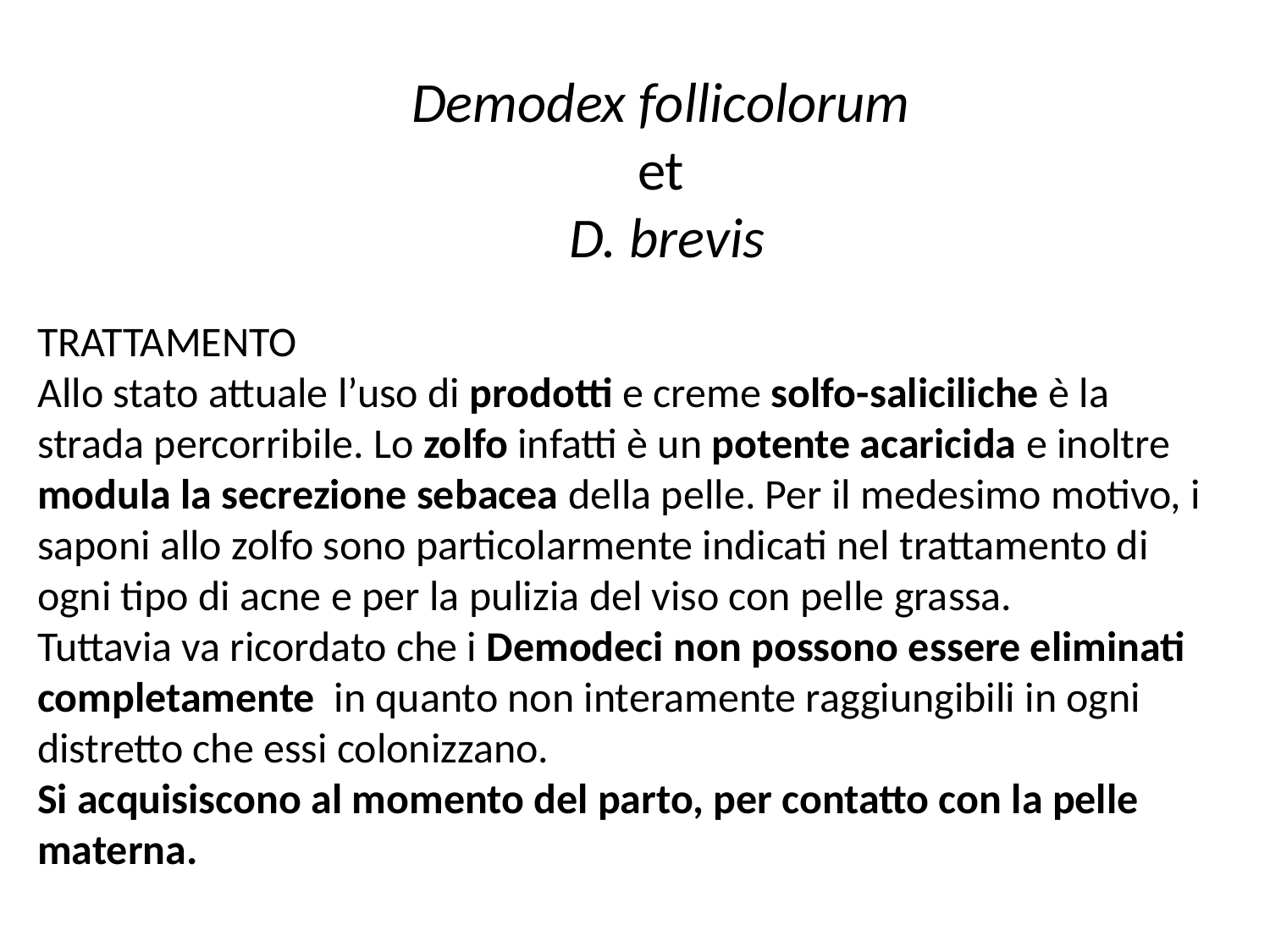

Demodex follicolorum
et
D. brevis
TRATTAMENTO
Allo stato attuale l’uso di prodotti e creme solfo-saliciliche è la strada percorribile. Lo zolfo infatti è un potente acaricida e inoltre modula la secrezione sebacea della pelle. Per il medesimo motivo, i saponi allo zolfo sono particolarmente indicati nel trattamento di ogni tipo di acne e per la pulizia del viso con pelle grassa.
Tuttavia va ricordato che i Demodeci non possono essere eliminati completamente  in quanto non interamente raggiungibili in ogni distretto che essi colonizzano.
Si acquisiscono al momento del parto, per contatto con la pelle materna.